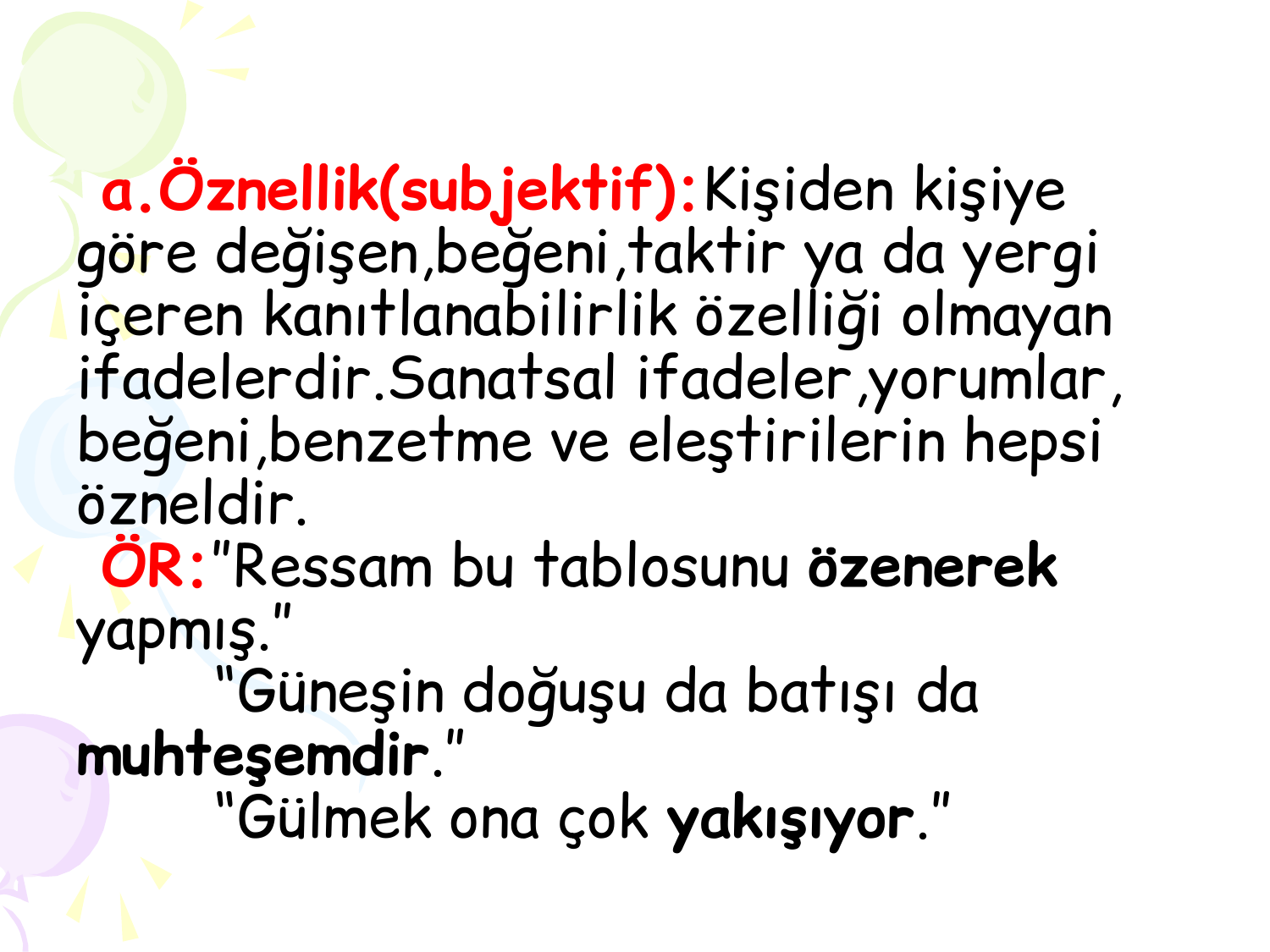

# a.Öznellik(subjektif):Kişiden kişiye göre değişen,beğeni,taktir ya da yergi içeren kanıtlanabilirlik özelliği olmayan ifadelerdir.Sanatsal ifadeler,yorumlar, beğeni,benzetme ve eleştirilerin hepsi özneldir. ÖR:”Ressam bu tablosunu özenerek yapmış.” “Güneşin doğuşu da batışı da muhteşemdir.” “Gülmek ona çok yakışıyor.”